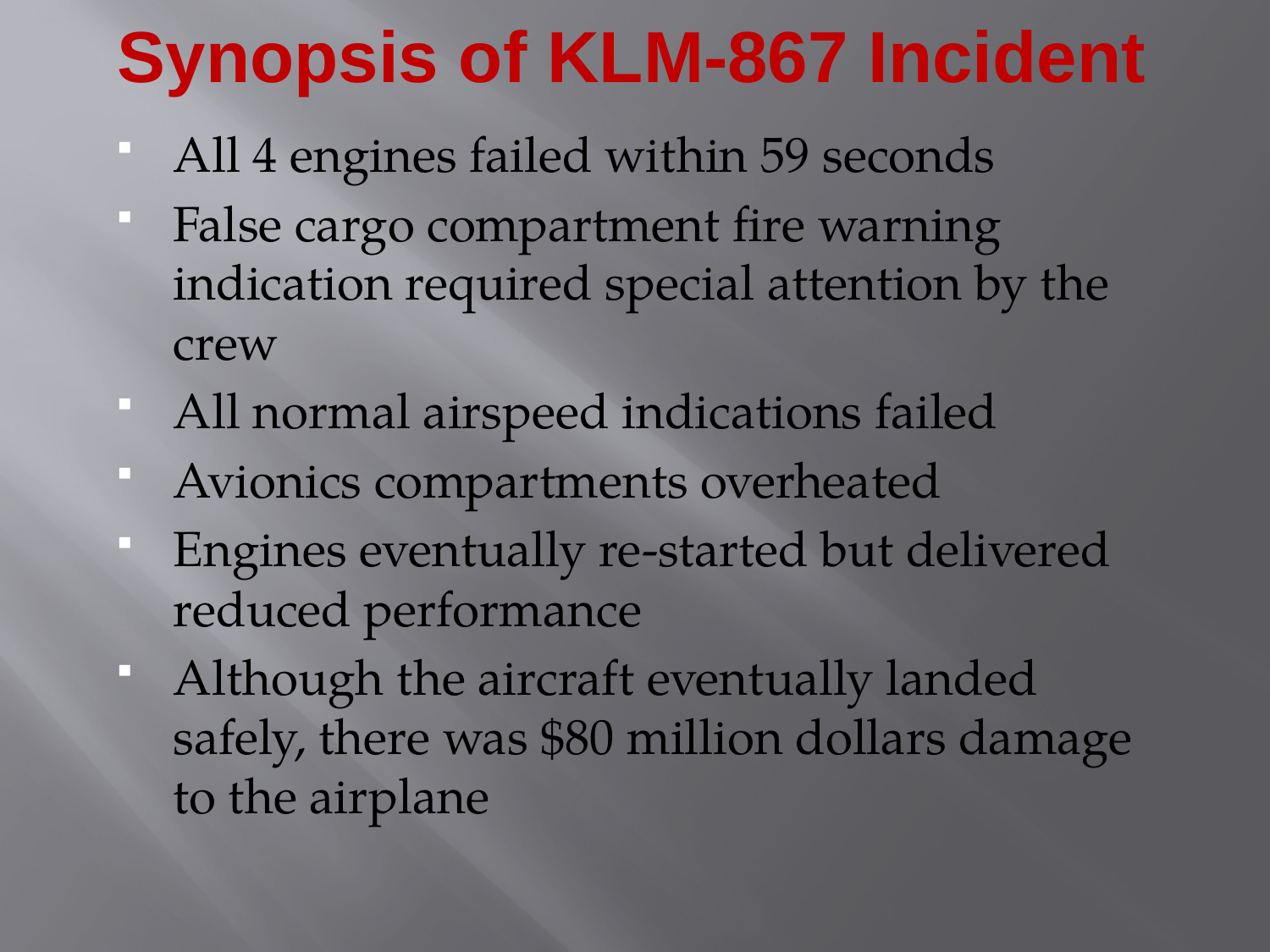

# Synopsis of KLM-867 Incident
All 4 engines failed within 59 seconds
False cargo compartment fire warning indication required special attention by the crew
All normal airspeed indications failed
Avionics compartments overheated
Engines eventually re-started but delivered reduced performance
Although the aircraft eventually landed safely, there was $80 million dollars damage to the airplane